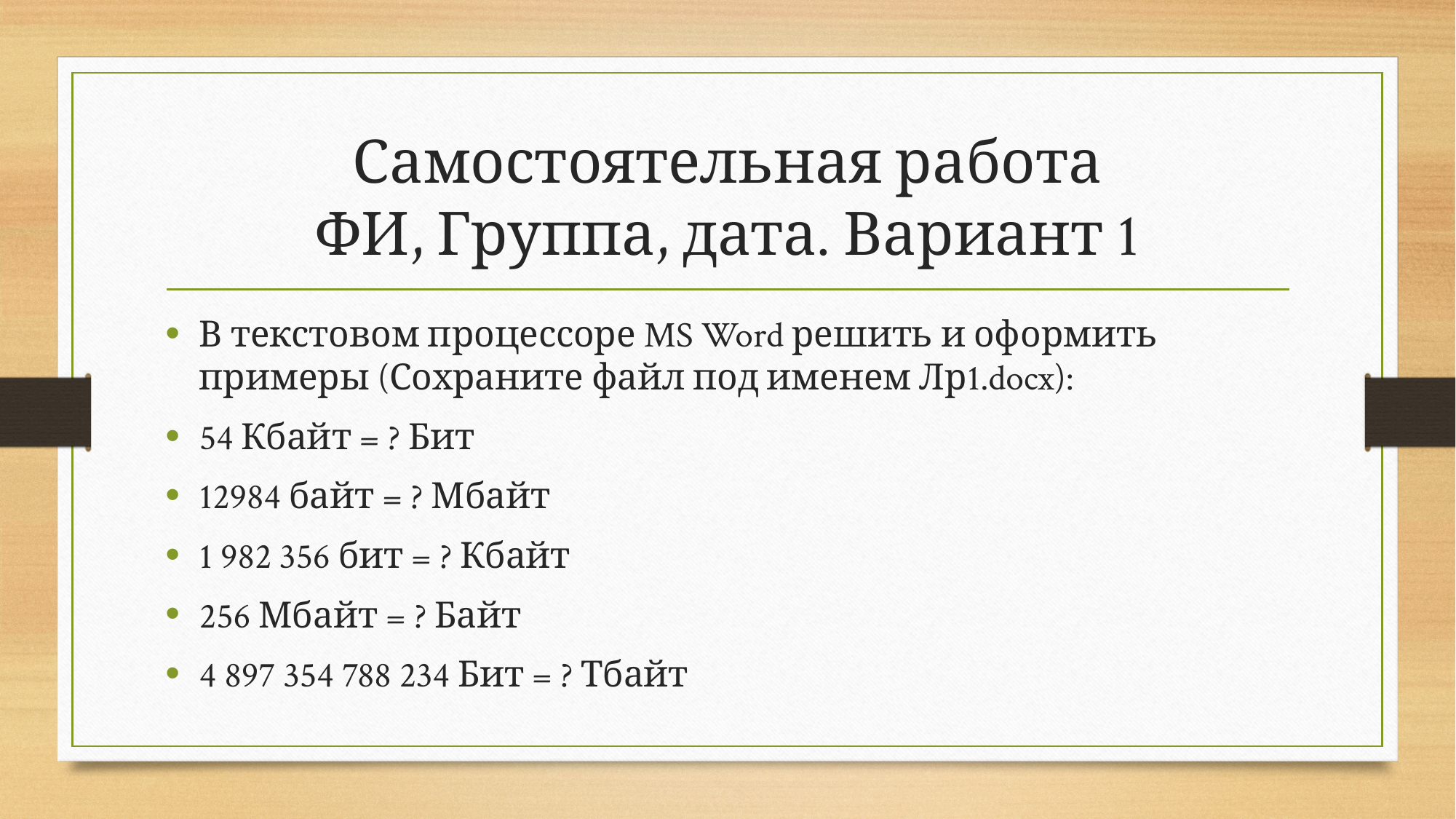

# Самостоятельная работа ФИ, Группа, дата. Вариант 1
В текстовом процессоре MS Word решить и оформить примеры (Сохраните файл под именем Лр1.docx):
54 Кбайт = ? Бит
12984 байт = ? Мбайт
1 982 356 бит = ? Кбайт
256 Мбайт = ? Байт
4 897 354 788 234 Бит = ? Тбайт